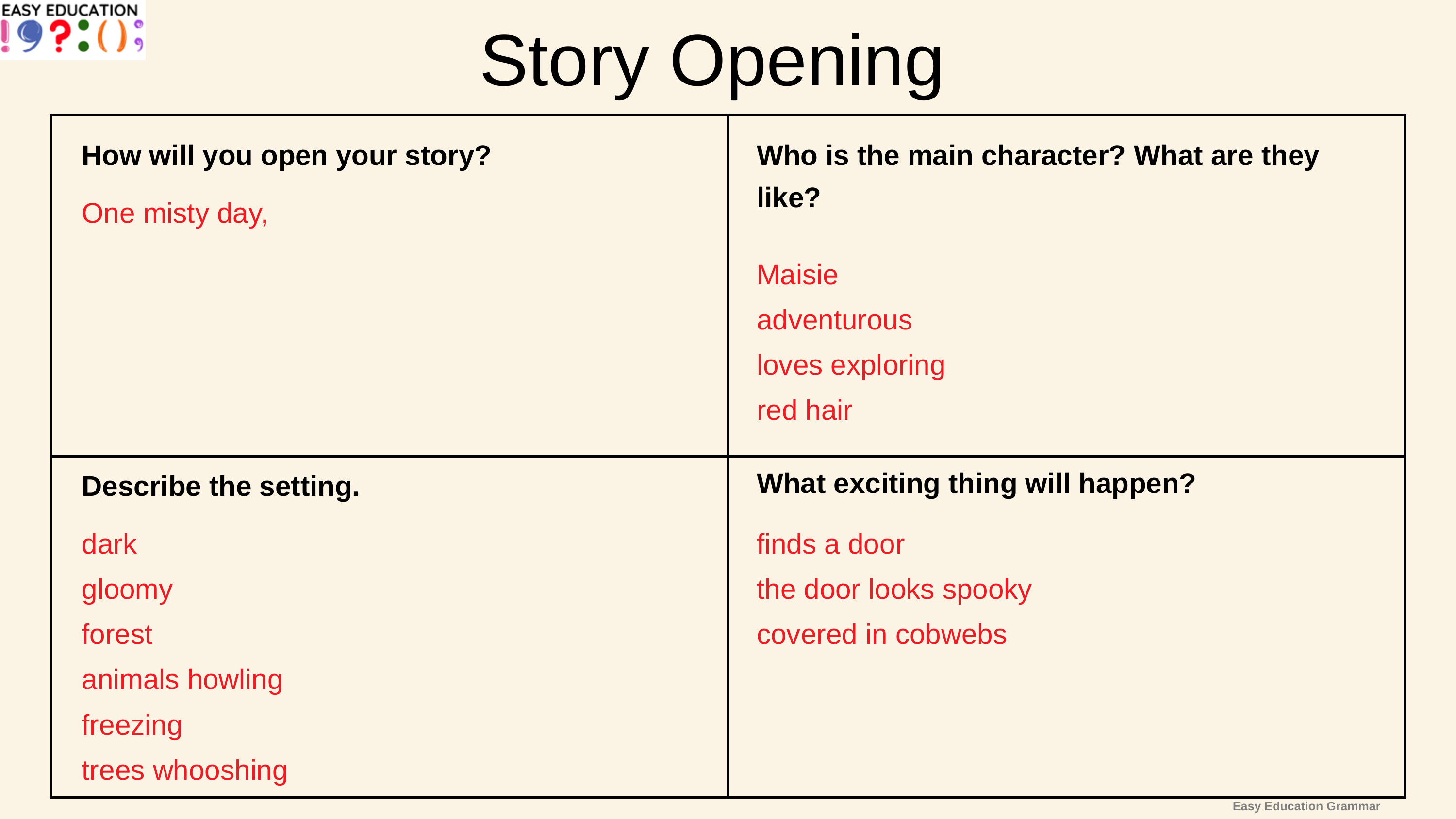

Story Opening
|  |  |
| --- | --- |
|  |  |
How will you open your story?
Who is the main character? What are they like?
One misty day,
Maisie
adventurous
loves exploring
red hair
What exciting thing will happen?
Describe the setting.
dark
gloomy
forest
animals howling
freezing
trees whooshing
finds a door
the door looks spooky
covered in cobwebs